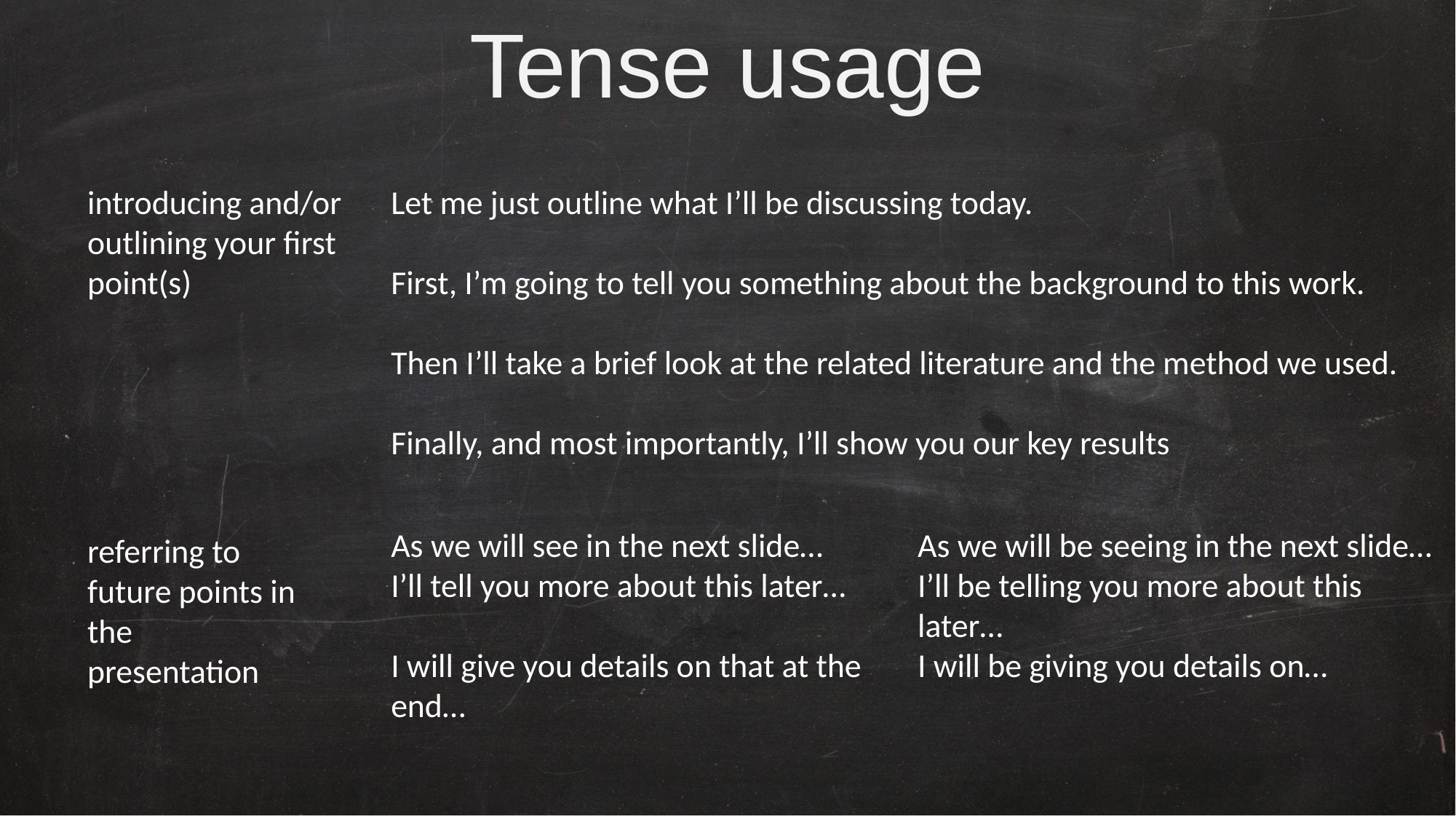

# Tense usage
introducing and/or outlining your first point(s)
Let me just outline what I’ll be discussing today.

First, I’m going to tell you something about the background to this work.

Then I’ll take a brief look at the related literature and the method we used.

Finally, and most importantly, I’ll show you our key results
As we will see in the next slide…
I’ll tell you more about this later…

I will give you details on that at the end…

As we will be seeing in the next slide…
I’ll be telling you more about this later…
I will be giving you details on…
referring to future points in the presentation